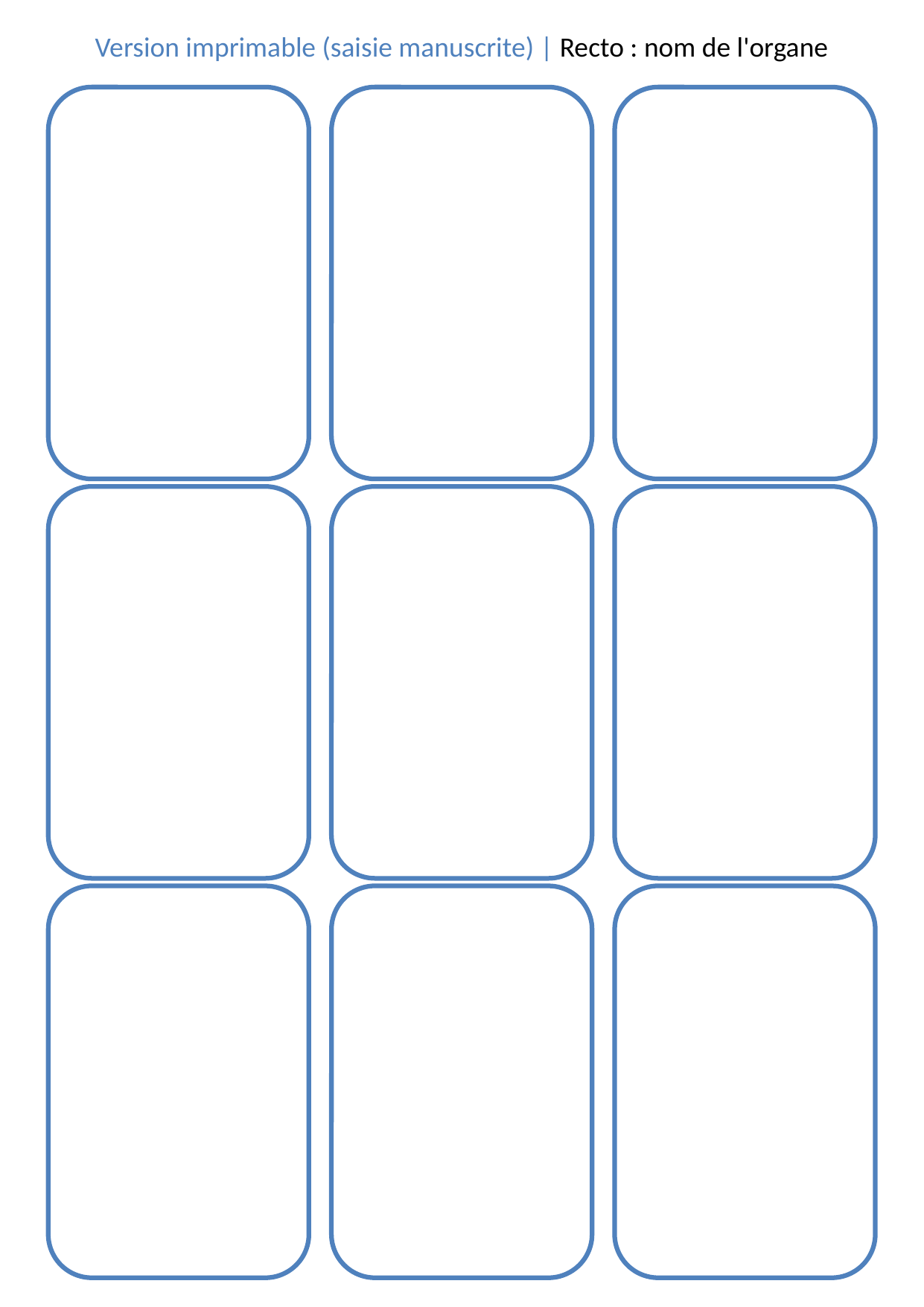

Version imprimable (saisie manuscrite) | Recto : nom de l'organe